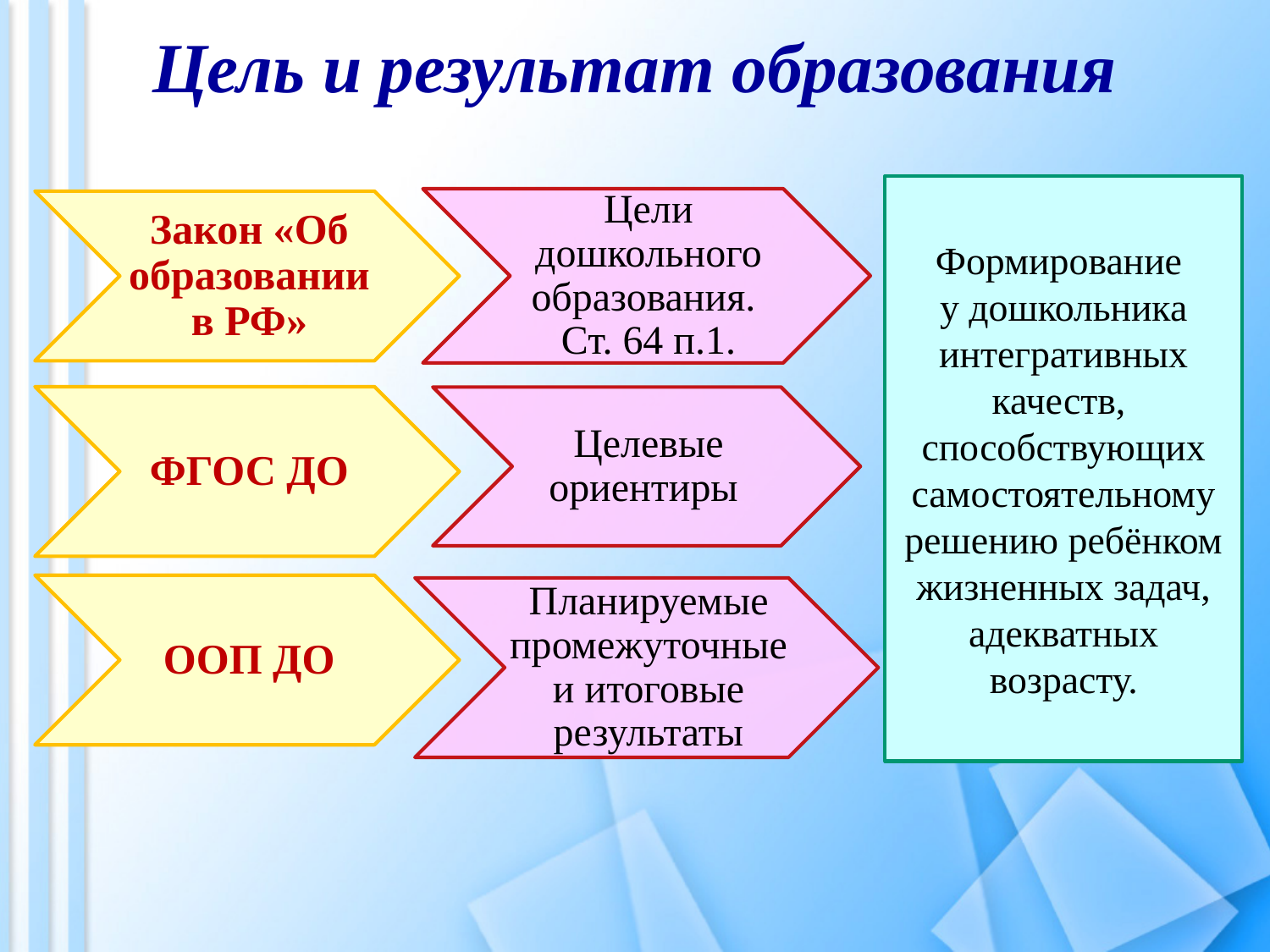

Цель и результат образования

Формирование
у дошкольника интегративных качеств,
способствующих самостоятельному решению ребёнком жизненных задач, адекватных возрасту.

Закон «Об образовании в РФ»
Цели дошкольного образования.  Ст. 64 п.1.
ФГОС ДО
Целевые ориентиры
ООП ДО
Планируемые промежуточные и итоговые результаты